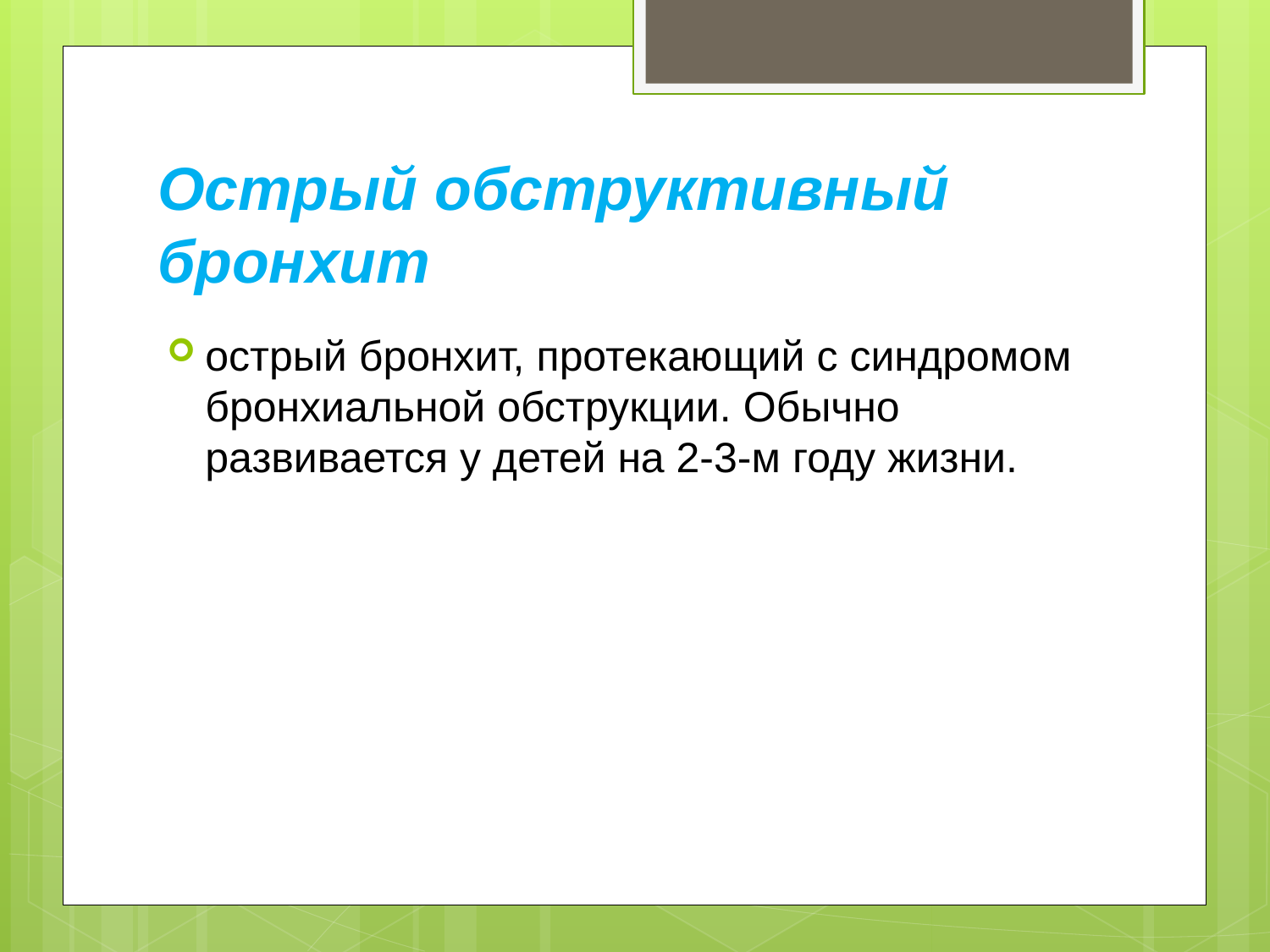

# Острый обструктивный бронхит
острый бронхит, протекающий с синдромом бронхиальной обструкции. Обычно развивается у детей на 2-3-м году жизни.